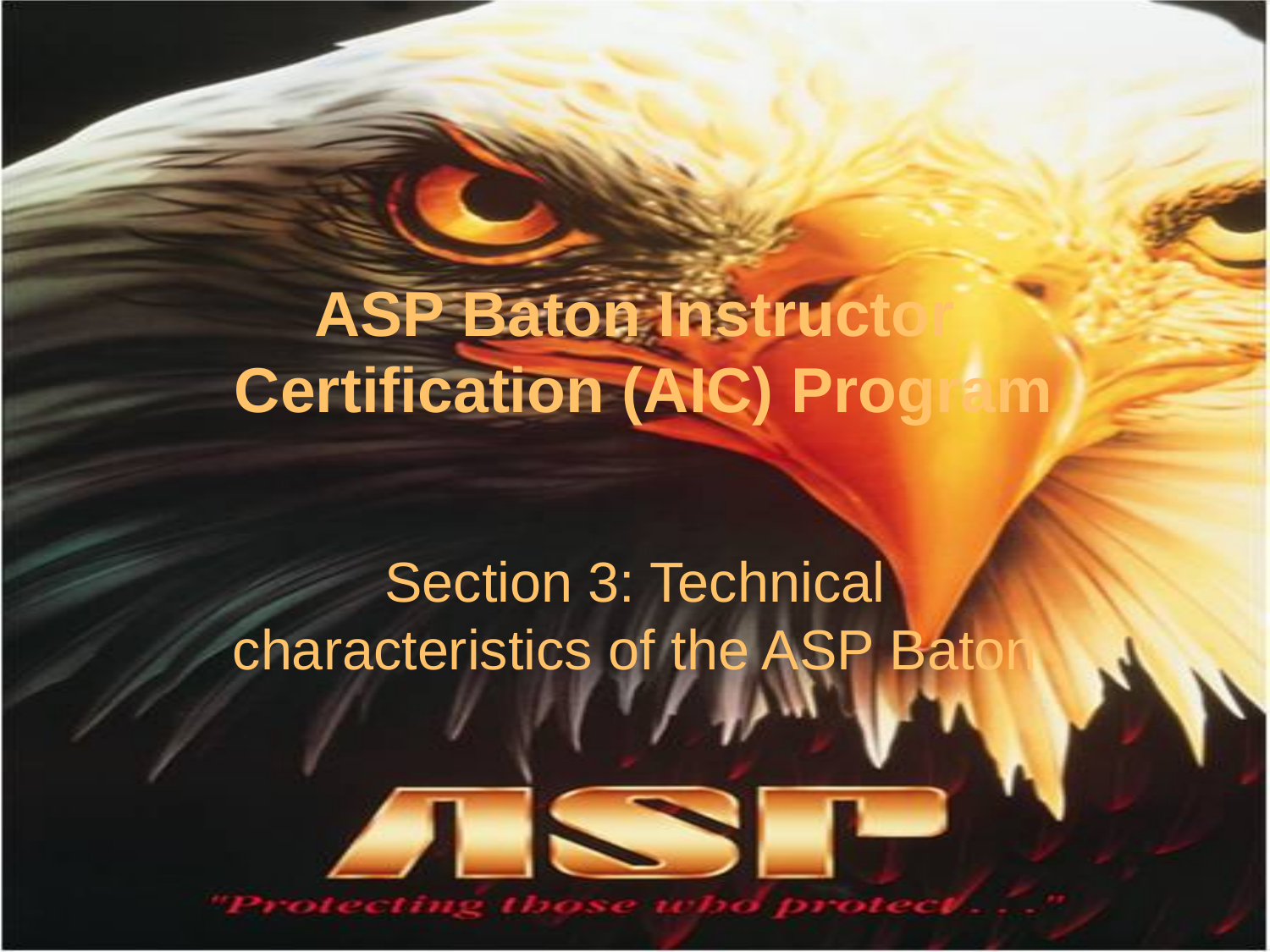

# ASP Baton Instructor Certification (AIC) Program
Section 3: Technical characteristics of the ASP Baton